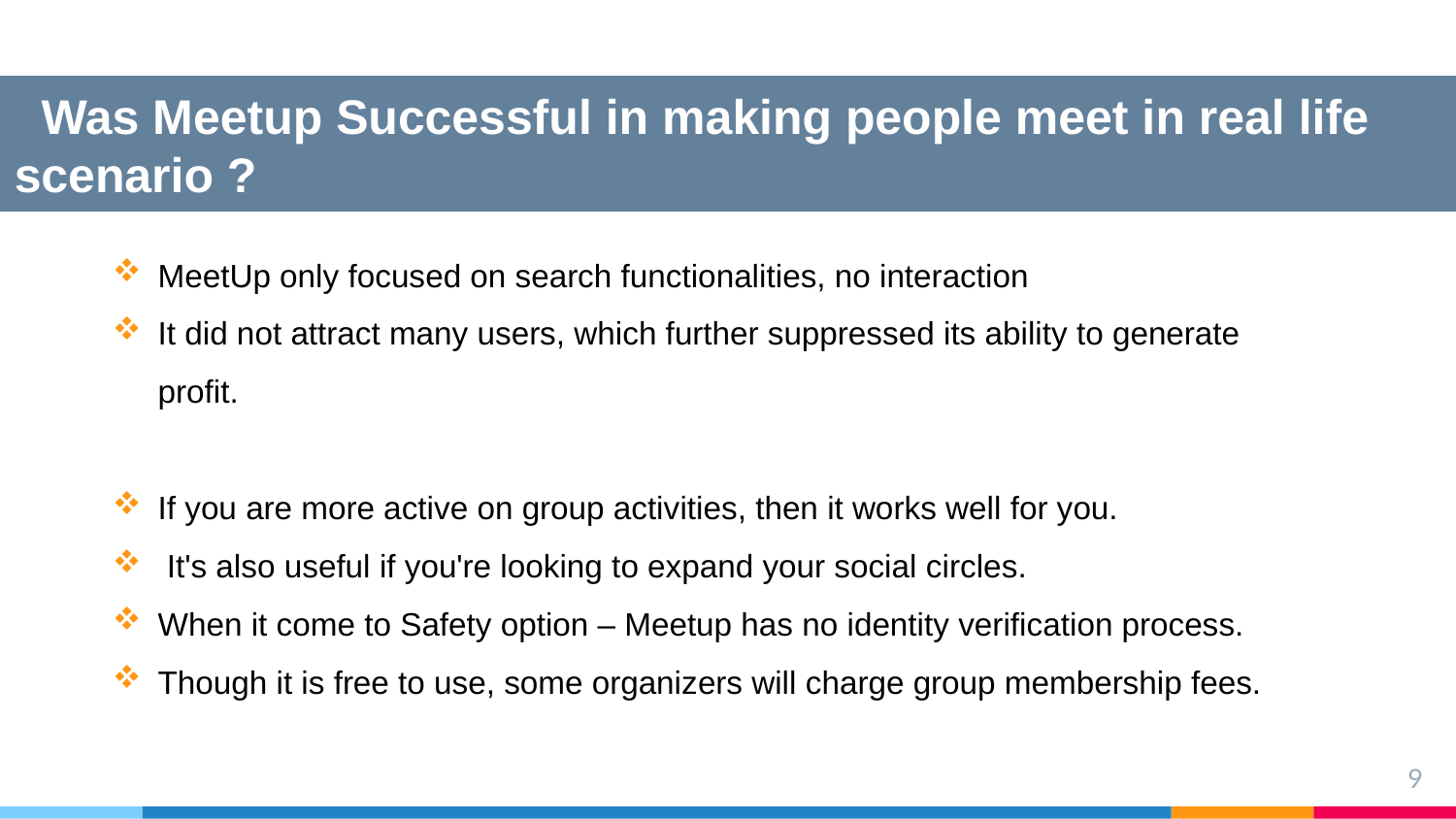

Was Meetup Successful in making people meet in real life   scenario ?
MeetUp only focused on search functionalities, no interaction
It did not attract many users, which further suppressed its ability to generate profit.

If you are more active on group activities, then it works well for you.
 It's also useful if you're looking to expand your social circles.
When it come to Safety option – Meetup has no identity verification process.
Though it is free to use, some organizers will charge group membership fees.
9